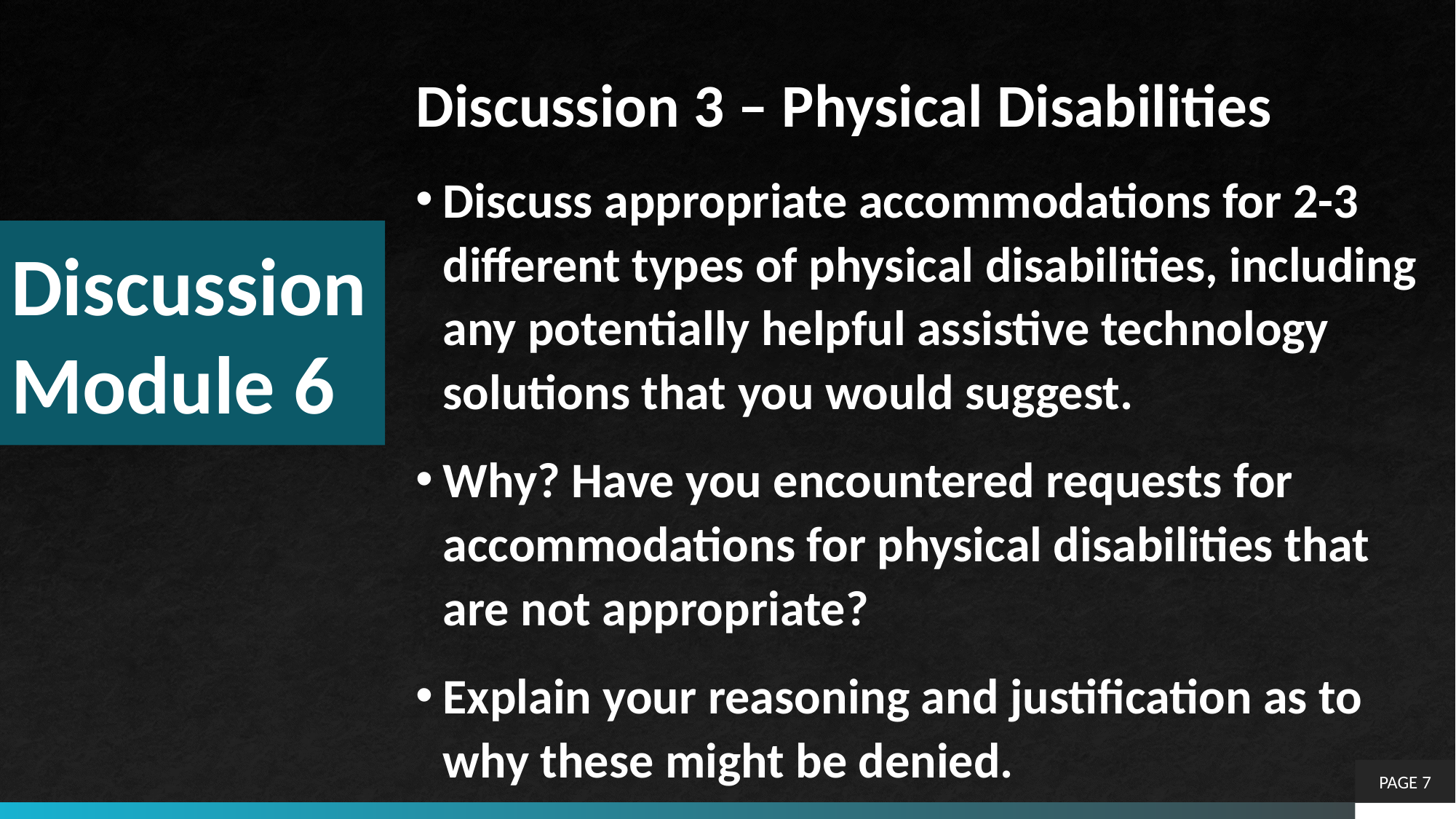

Discussion 3 – Physical Disabilities
Discuss appropriate accommodations for 2-3 different types of physical disabilities, including any potentially helpful assistive technology solutions that you would suggest.
Why? Have you encountered requests for accommodations for physical disabilities that are not appropriate?
Explain your reasoning and justification as to why these might be denied.

# Discussion Module 6
PAGE 7